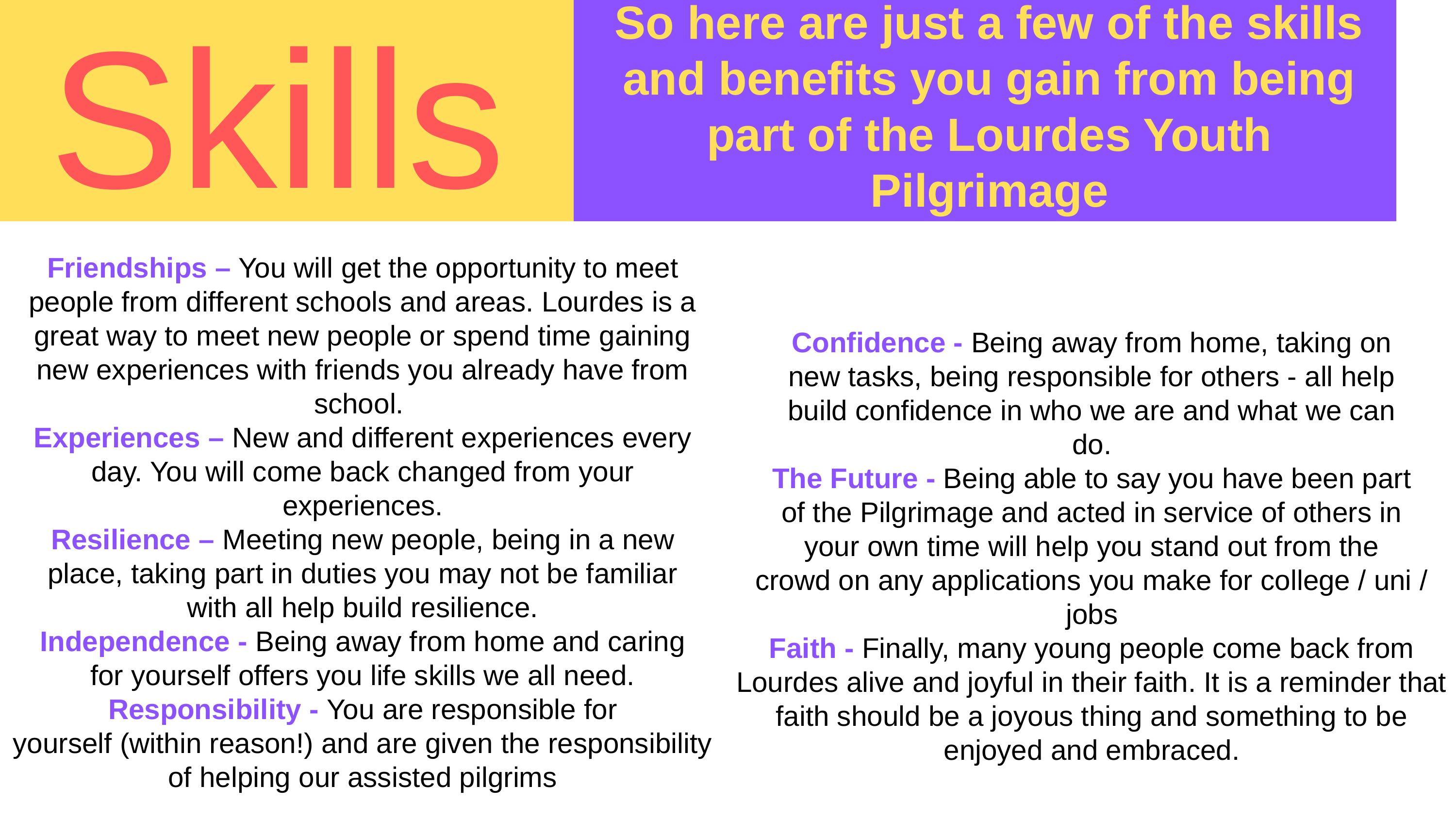

So here are just a few of the skills and benefits you gain from being part of the Lourdes Youth Pilgrimage
Skills
Friendships – You will get the opportunity to meet people from different schools and areas. Lourdes is a great way to meet new people or spend time gaining new experiences with friends you already have from school.
Experiences – New and different experiences every
day. You will come back changed from your experiences.
Resilience – Meeting new people, being in a new
place, taking part in duties you may not be familiar
with all help build resilience.
Independence - Being away from home and caring
for yourself offers you life skills we all need.
Responsibility - You are responsible for
yourself (within reason!) and are given the responsibility of helping our assisted pilgrims

Confidence - Being away from home, taking on
new tasks, being responsible for others - all help
build confidence in who we are and what we can
do.
The Future - Being able to say you have been part
of the Pilgrimage and acted in service of others in
your own time will help you stand out from the
crowd on any applications you make for college / uni / jobs
Faith - Finally, many young people come back from
Lourdes alive and joyful in their faith. It is a reminder that faith should be a joyous thing and something to be enjoyed and embraced.